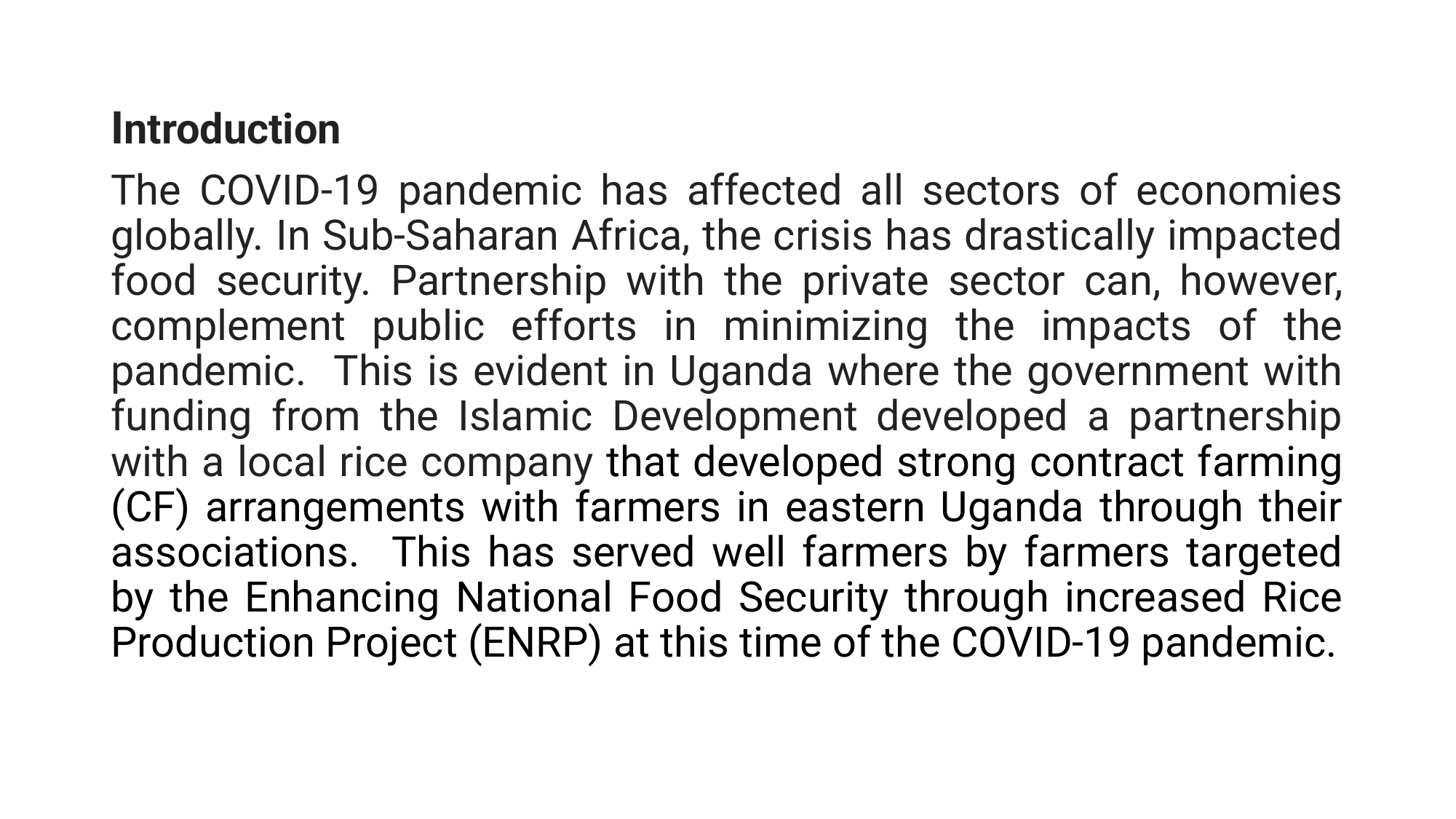

Introduction
The COVID-19 pandemic has affected all sectors of economies globally. In Sub-Saharan Africa, the crisis has drastically impacted food security. Partnership with the private sector can, however, complement public efforts in minimizing the impacts of the pandemic.  This is evident in Uganda where the government with funding from the Islamic Development developed a partnership with a local rice company that developed strong contract farming (CF) arrangements with farmers in eastern Uganda through their associations.  This has served well farmers by farmers targeted by the Enhancing National Food Security through increased Rice Production Project (ENRP) at this time of the COVID-19 pandemic.